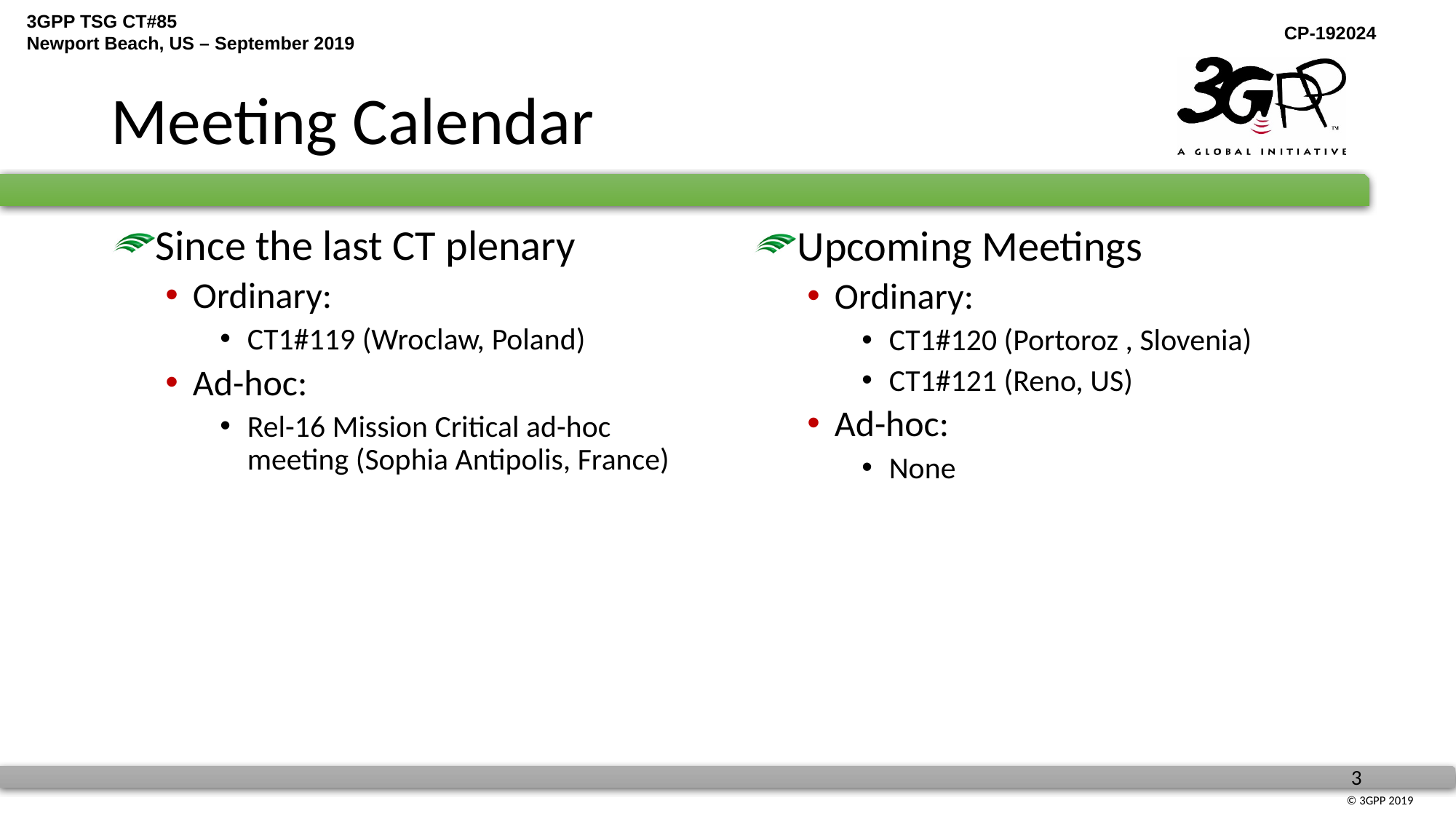

# Meeting Calendar
Since the last CT plenary
Ordinary:
CT1#119 (Wroclaw, Poland)
Ad-hoc:
Rel-16 Mission Critical ad-hoc meeting (Sophia Antipolis, France)

Upcoming Meetings
Ordinary:
CT1#120 (Portoroz , Slovenia)
CT1#121 (Reno, US)
Ad-hoc:
None